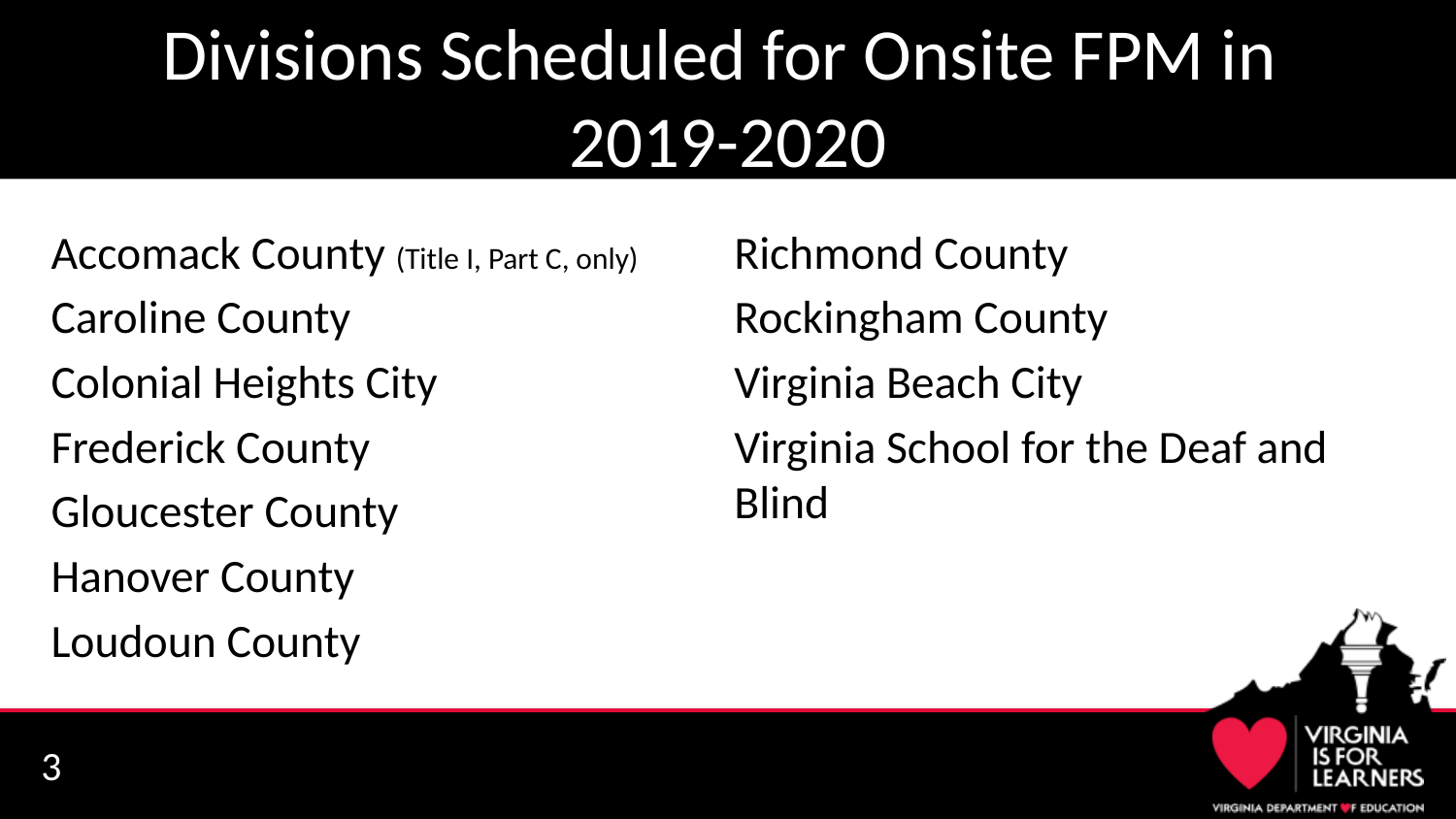

# Divisions Scheduled for Onsite FPM in 2019-2020
Accomack County (Title I, Part C, only)
Caroline County
Colonial Heights City
Frederick County
Gloucester County
Hanover County
Loudoun County
Richmond County
Rockingham County
Virginia Beach City
Virginia School for the Deaf and Blind